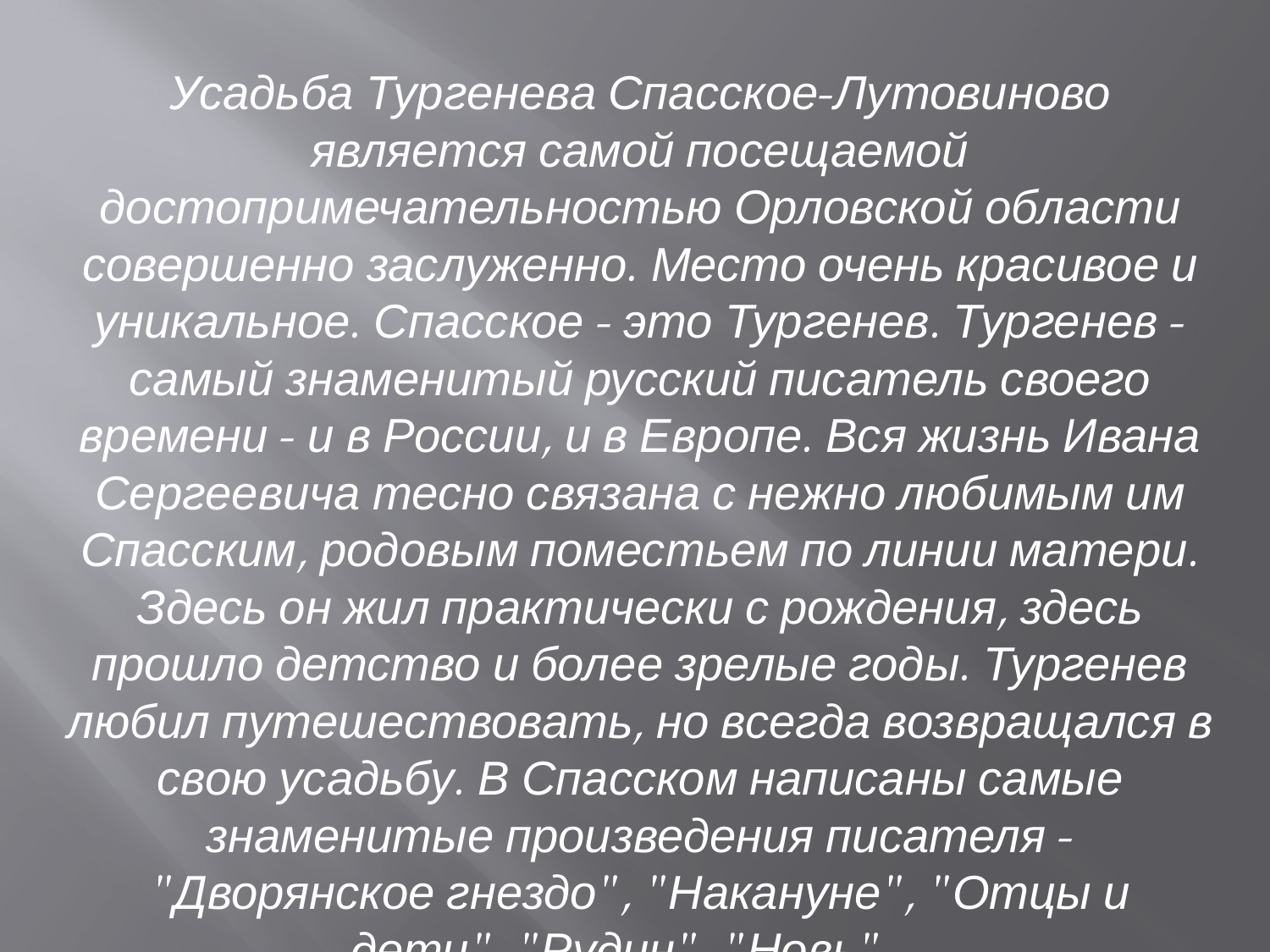

Усадьба Тургенева Спасское-Лутовиново является самой посещаемой достопримечательностью Орловской области совершенно заслуженно. Место очень красивое и уникальное. Спасское - это Тургенев. Тургенев - самый знаменитый русский писатель своего времени - и в России, и в Европе. Вся жизнь Ивана Сергеевича тесно связана с нежно любимым им Спасским, родовым поместьем по линии матери. Здесь он жил практически с рождения, здесь прошло детство и более зрелые годы. Тургенев любил путешествовать, но всегда возвращался в свою усадьбу. В Спасском написаны самые знаменитые произведения писателя - "Дворянское гнездо", "Накануне", "Отцы и дети", "Рудин", "Новь"...